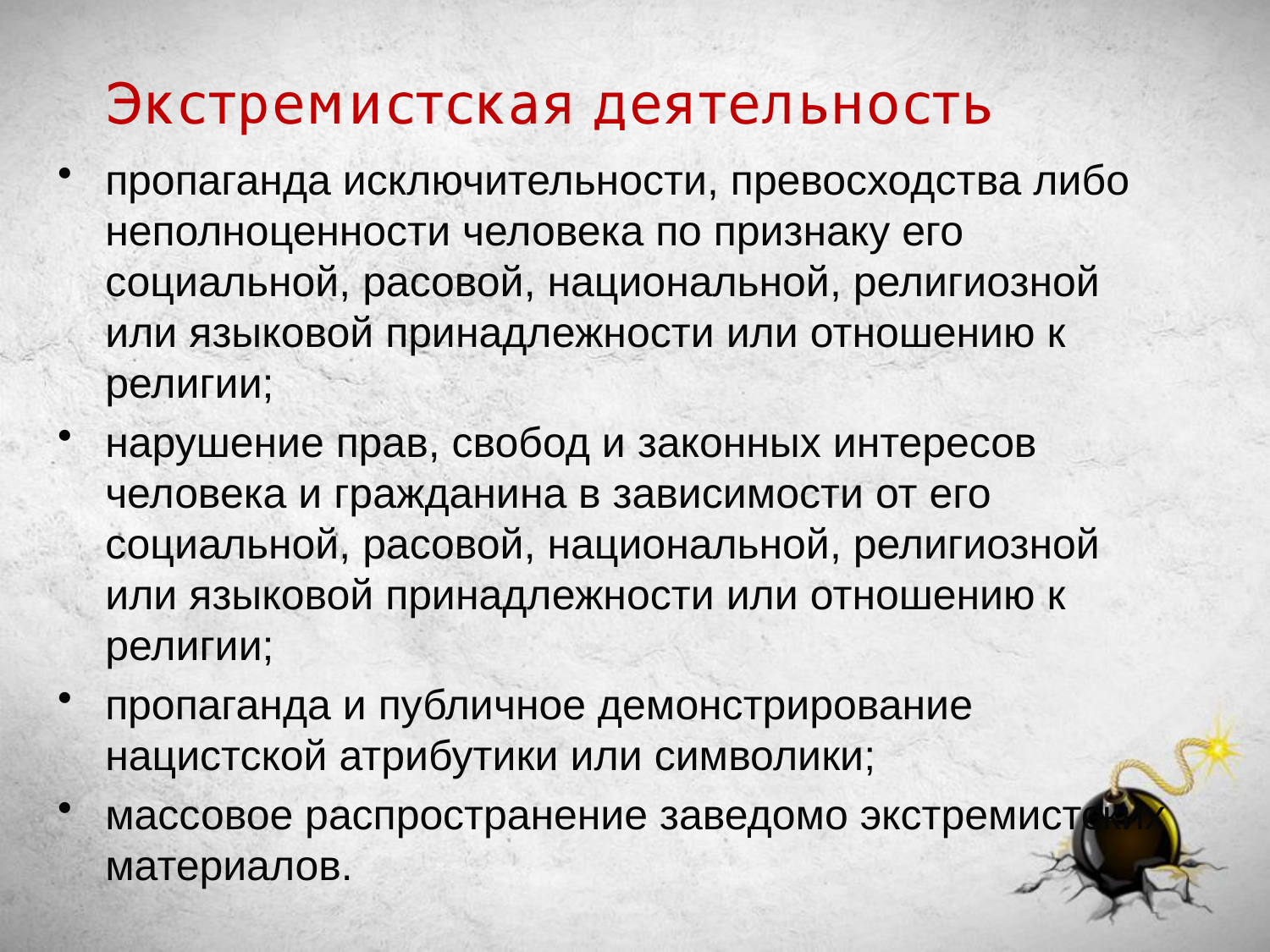

# Экстремистская деятельность
пропаганда исключительности, превосходства либо неполноценности человека по признаку его социальной, расовой, национальной, религиозной или языковой принадлежности или отношению к религии;
нарушение прав, свобод и законных интересов человека и гражданина в зависимости от его социальной, расовой, национальной, религиозной или языковой принадлежности или отношению к религии;
пропаганда и публичное демонстрирование нацистской атрибутики или символики;
массовое распространение заведомо экстремистских материалов.